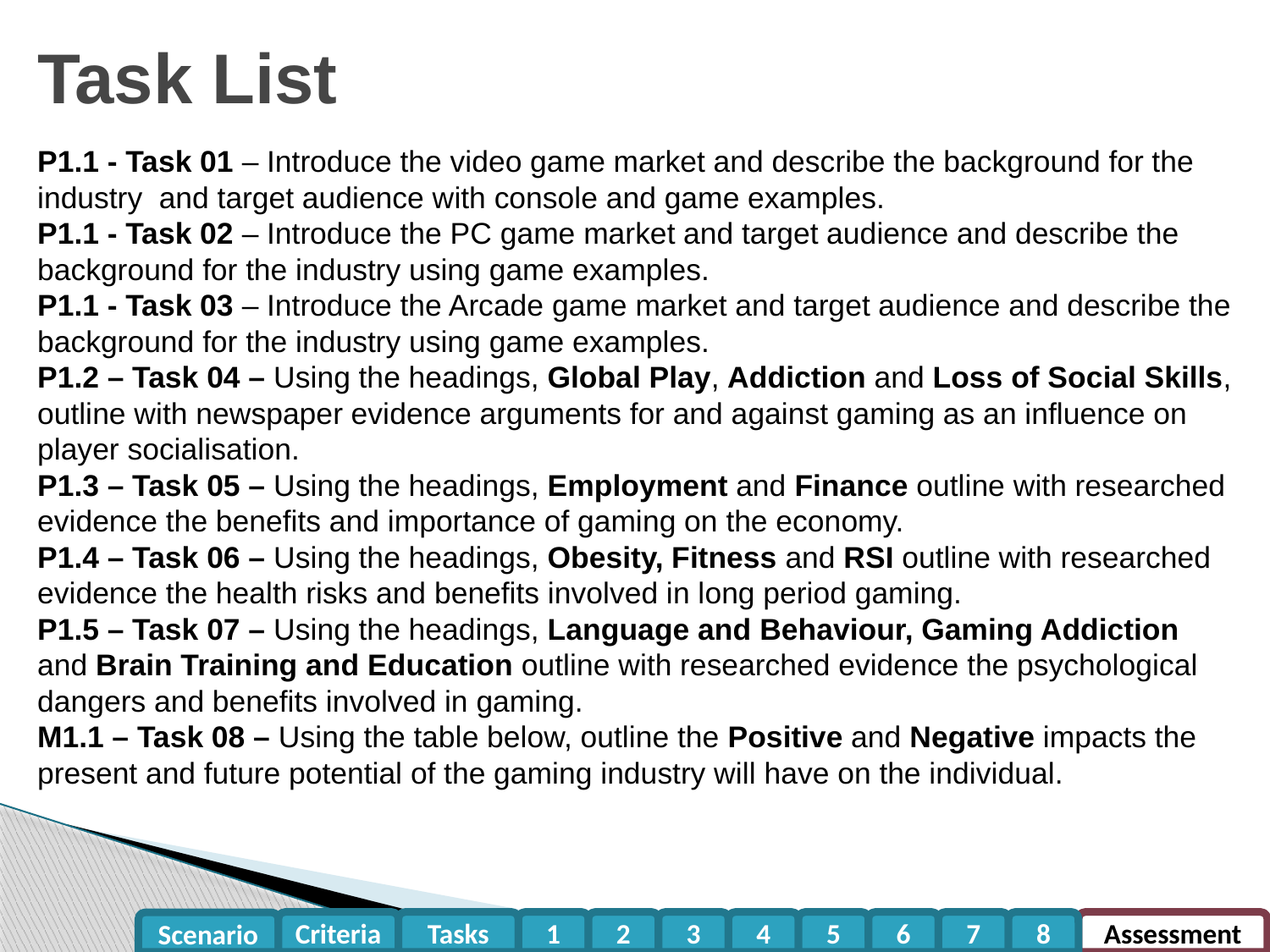

# Task List
P1.1 - Task 01 – Introduce the video game market and describe the background for the industry  and target audience with console and game examples.
P1.1 - Task 02 – Introduce the PC game market and target audience and describe the background for the industry using game examples.
P1.1 - Task 03 – Introduce the Arcade game market and target audience and describe the background for the industry using game examples.
P1.2 – Task 04 – Using the headings, Global Play, Addiction and Loss of Social Skills, outline with newspaper evidence arguments for and against gaming as an influence on player socialisation.
P1.3 – Task 05 – Using the headings, Employment and Finance outline with researched evidence the benefits and importance of gaming on the economy.
P1.4 – Task 06 – Using the headings, Obesity, Fitness and RSI outline with researched evidence the health risks and benefits involved in long period gaming.
P1.5 – Task 07 – Using the headings, Language and Behaviour, Gaming Addiction and Brain Training and Education outline with researched evidence the psychological dangers and benefits involved in gaming.
M1.1 – Task 08 – Using the table below, outline the Positive and Negative impacts the present and future potential of the gaming industry will have on the individual.
Criteria
Tasks
1
2
3
4
5
6
7
8
Assessment
Scenario